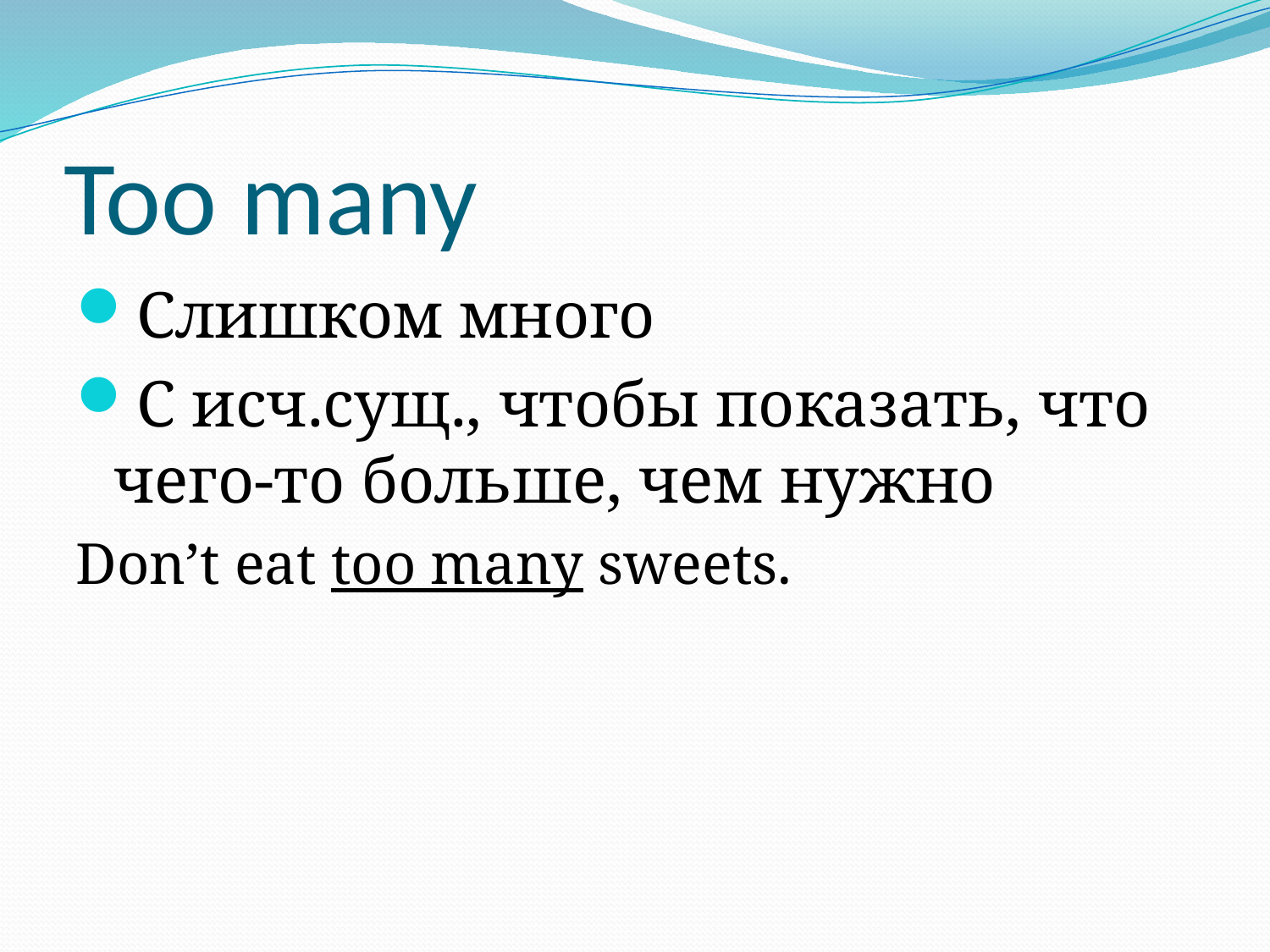

# Too many
Слишком много
С исч.сущ., чтобы показать, что чего-то больше, чем нужно
Don’t eat too many sweets.